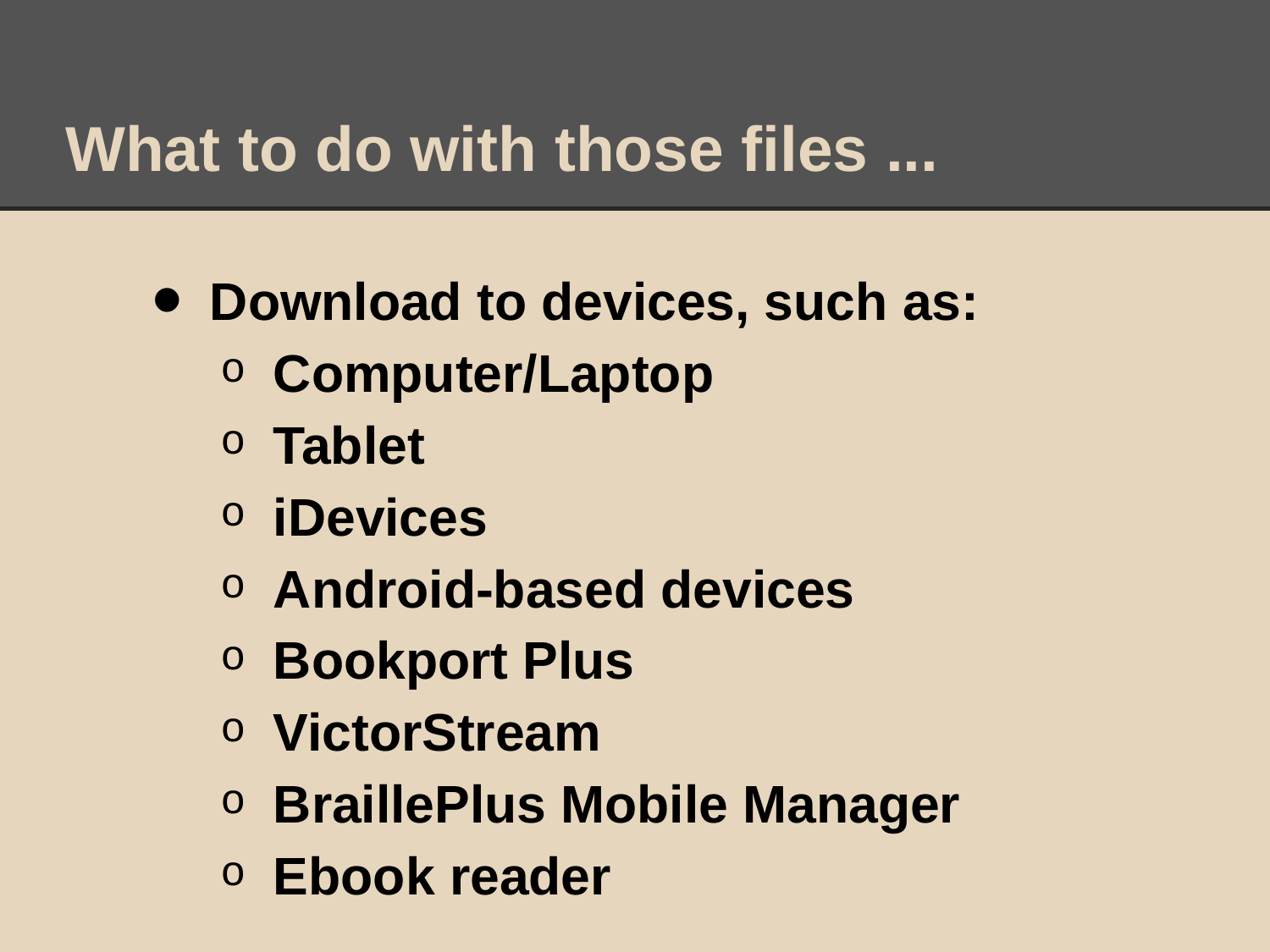

# What to do with those files ...
Download to devices, such as:
Computer/Laptop
Tablet
iDevices
Android-based devices
Bookport Plus
VictorStream
BraillePlus Mobile Manager
Ebook reader